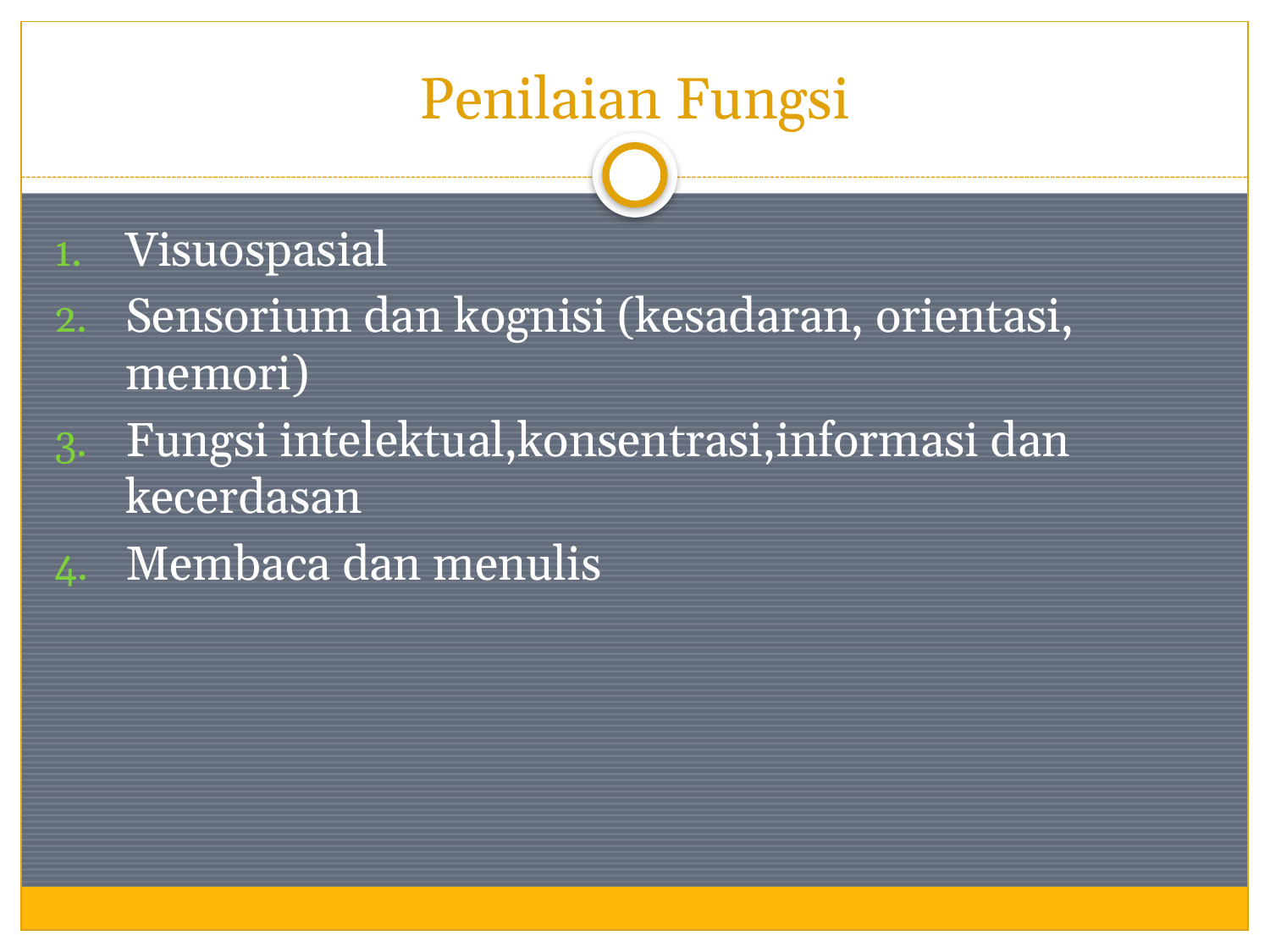

# Penilaian Fungsi
Visuospasial
Sensorium dan kognisi (kesadaran, orientasi, memori)
Fungsi intelektual,konsentrasi,informasi dan kecerdasan
Membaca dan menulis